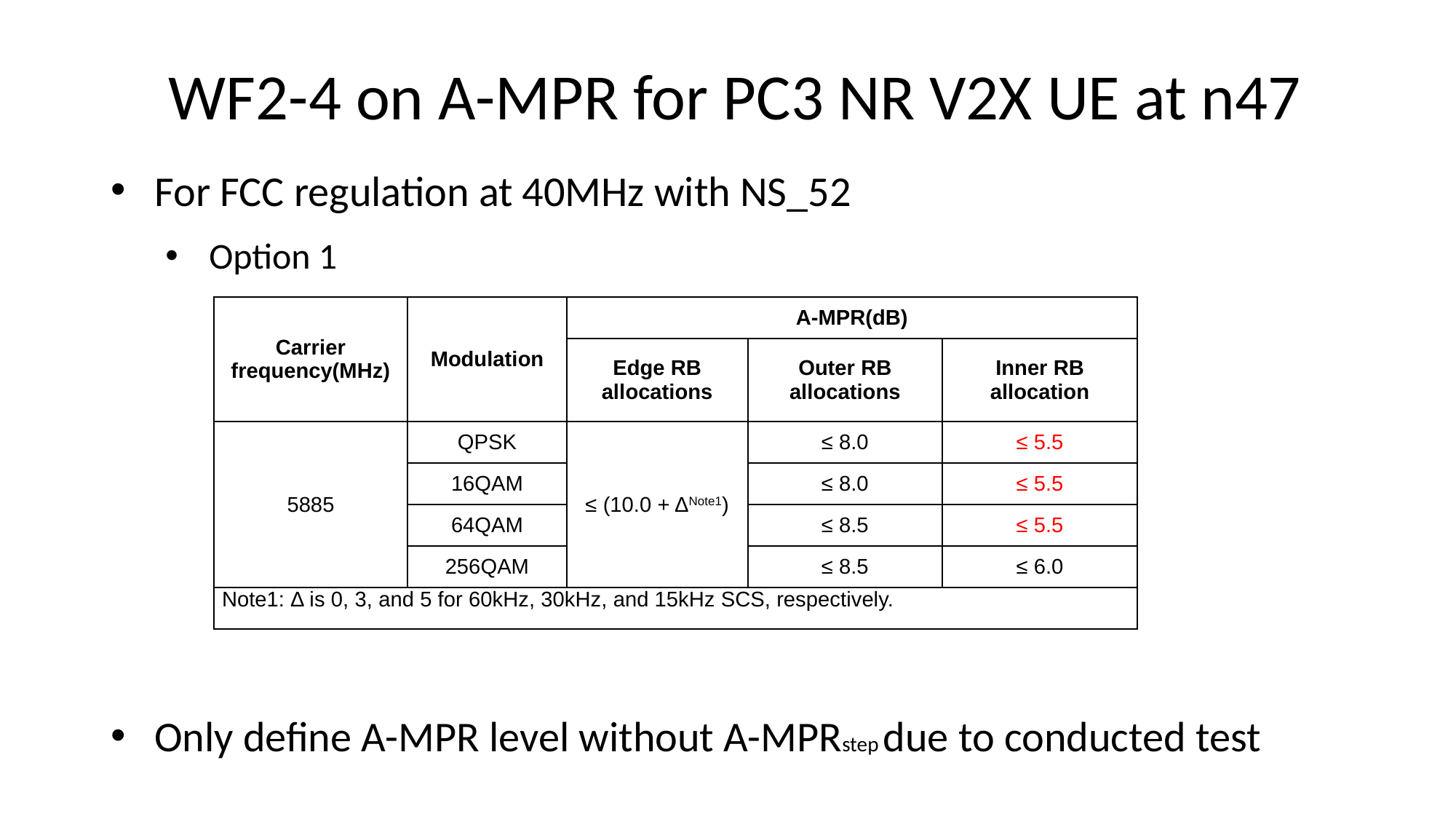

# WF2-4 on A-MPR for PC3 NR V2X UE at n47
For FCC regulation at 40MHz with NS_52
Option 1

Only define A-MPR level without A-MPRstep due to conducted test

| Carrier frequency(MHz) | Modulation | A-MPR(dB) |  |  |
| --- | --- | --- | --- | --- |
|  |  | Edge RB allocations | Outer RB allocations | Inner RB allocation |
| 5885 | QPSK | ≤ (10.0 + ΔNote1) | ≤ 8.0 | ≤ 5.5 |
|  | 16QAM |  | ≤ 8.0 | ≤ 5.5 |
|  | 64QAM |  | ≤ 8.5 | ≤ 5.5 |
|  | 256QAM |  | ≤ 8.5 | ≤ 6.0 |
| Note1: Δ is 0, 3, and 5 for 60kHz, 30kHz, and 15kHz SCS, respectively. |  |  |  |  |